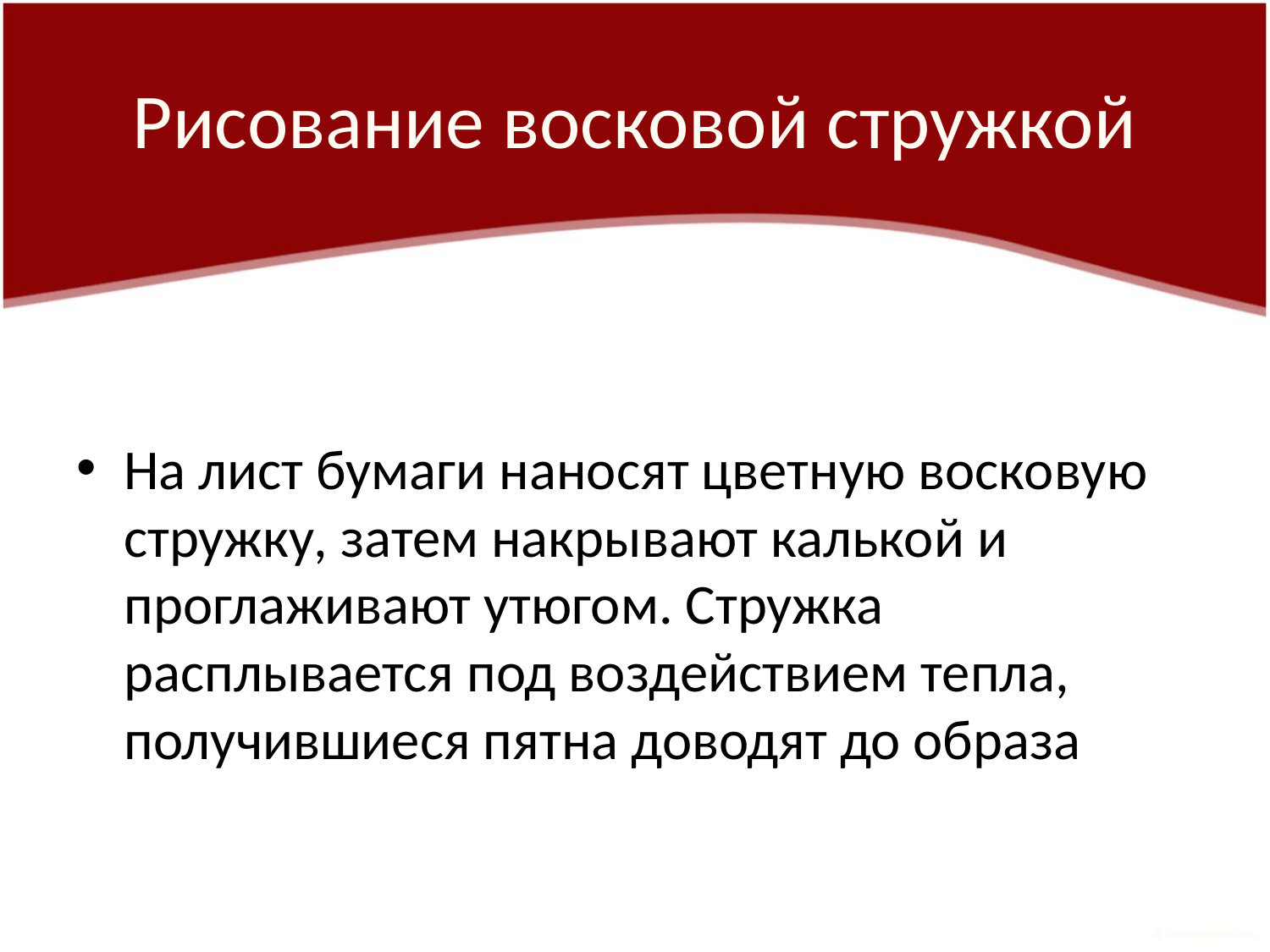

# Рисование восковой стружкой
На лист бумаги наносят цветную восковую стружку, затем накрывают калькой и проглаживают утюгом. Стружка расплывается под воздействием тепла, получившиеся пятна доводят до образа